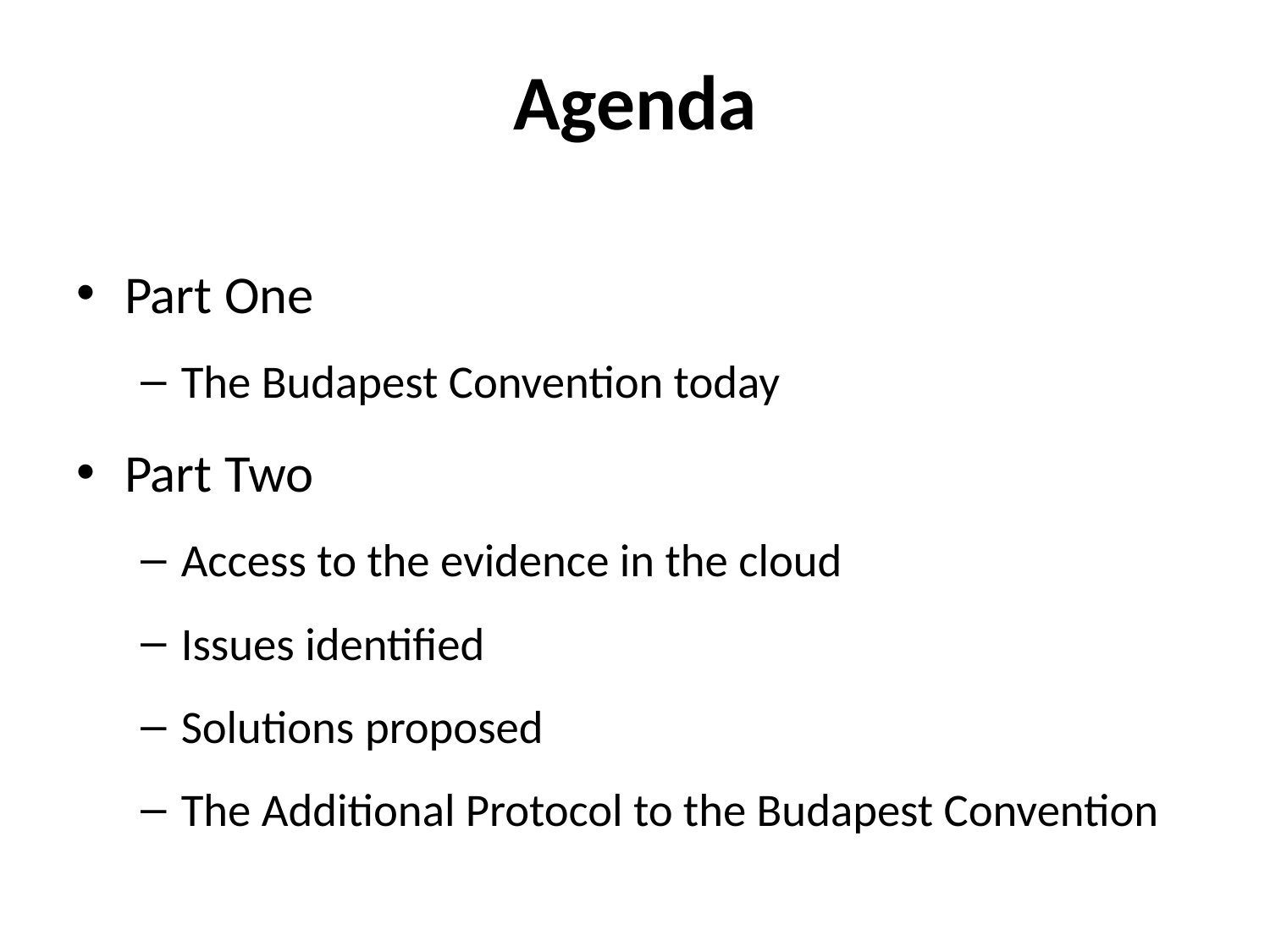

# Agenda
Part One
The Budapest Convention today
Part Two
Access to the evidence in the cloud
Issues identified
Solutions proposed
The Additional Protocol to the Budapest Convention